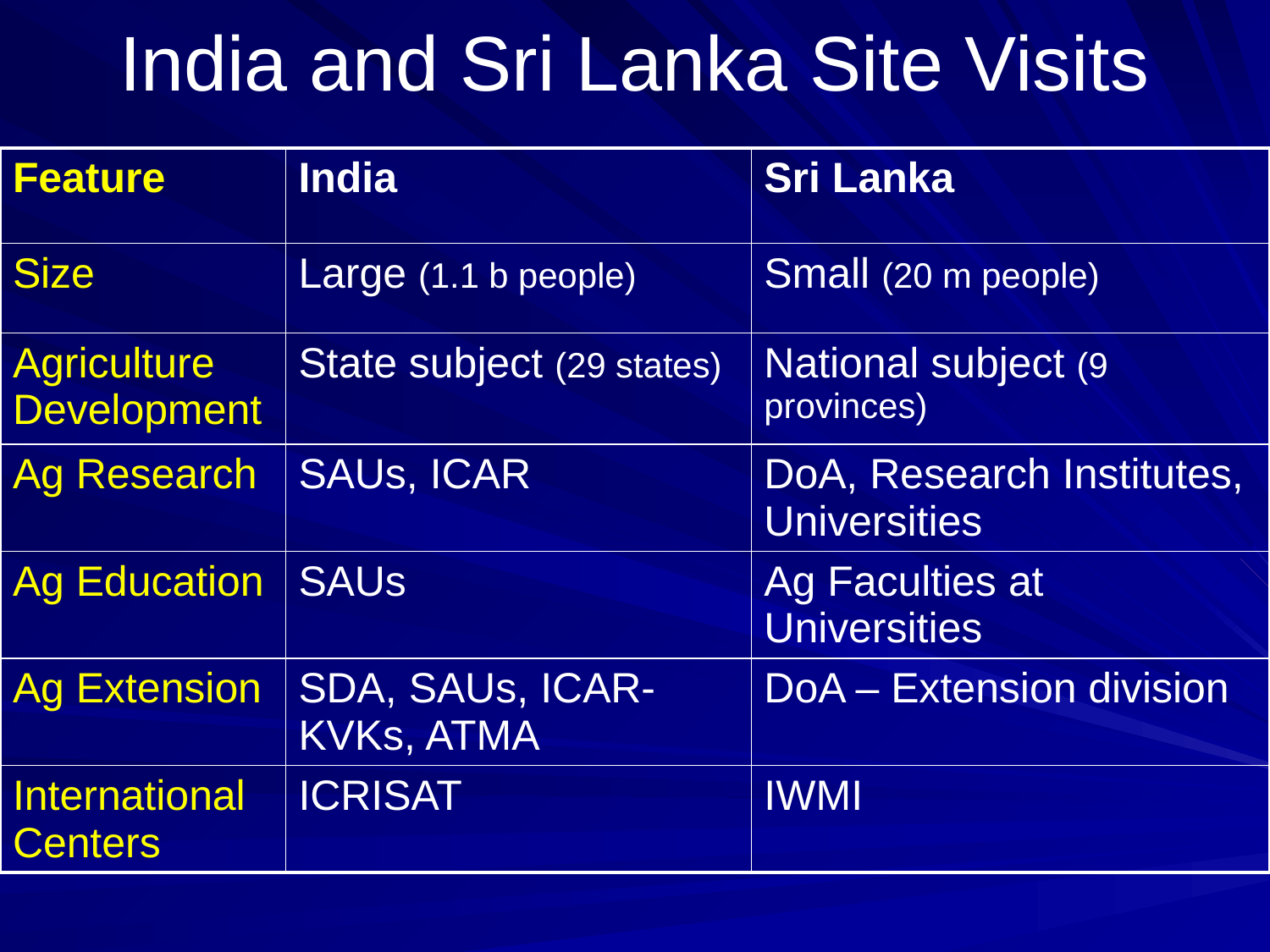

India and Sri Lanka Site Visits
| Feature | India | Sri Lanka |
| --- | --- | --- |
| Size | Large (1.1 b people) | Small (20 m people) |
| Agriculture Development | State subject (29 states) | National subject (9 provinces) |
| Ag Research | SAUs, ICAR | DoA, Research Institutes, Universities |
| Ag Education | SAUs | Ag Faculties at Universities |
| Ag Extension | SDA, SAUs, ICAR-KVKs, ATMA | DoA – Extension division |
| International Centers | ICRISAT | IWMI |